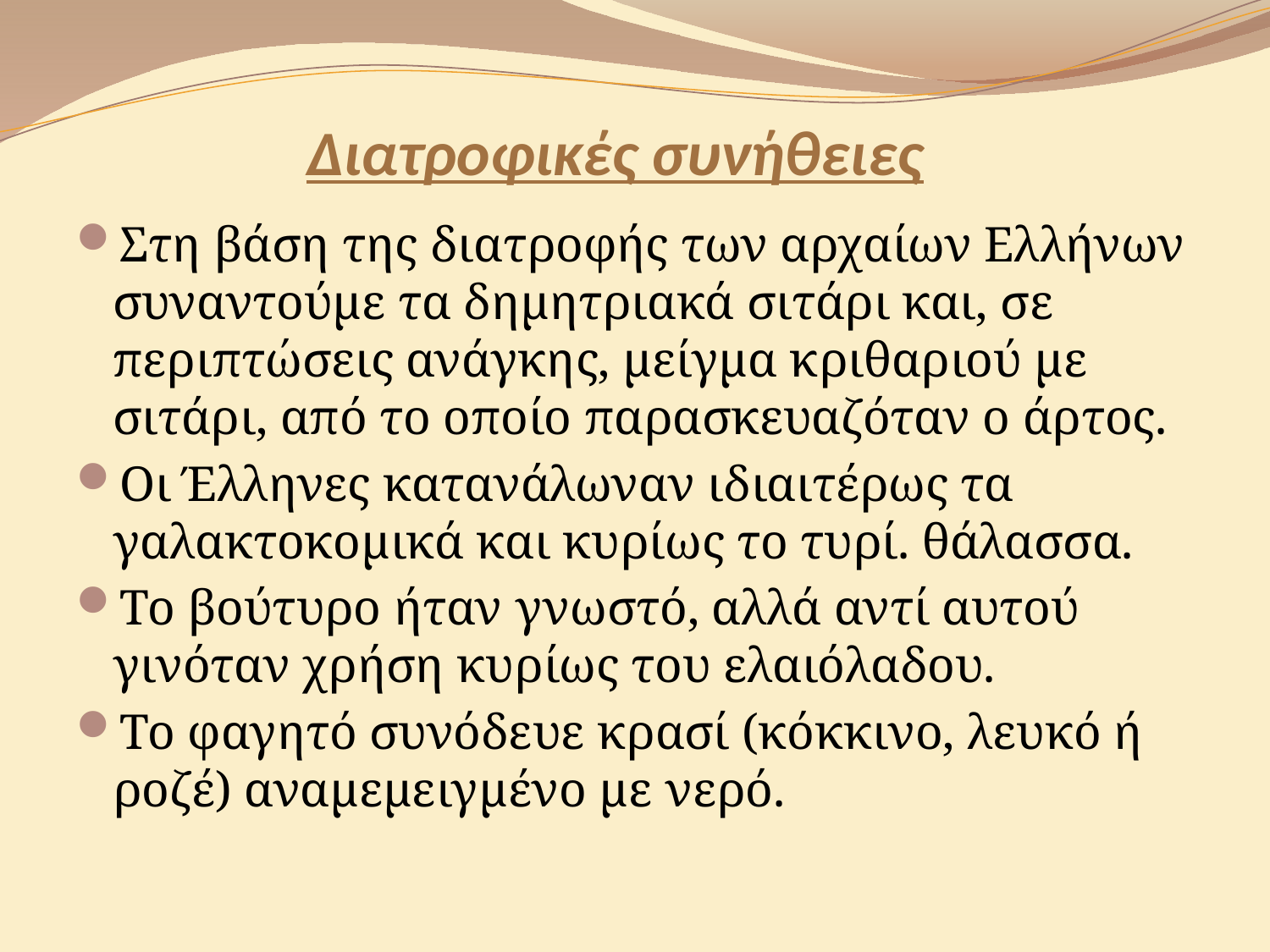

# Διατροφικές συνήθειες
Στη βάση της διατροφής των αρχαίων Ελλήνων συναντούμε τα δημητριακά σιτάρι και, σε περιπτώσεις ανάγκης, μείγμα κριθαριού με σιτάρι, από το οποίο παρασκευαζόταν ο άρτος.
Οι Έλληνες κατανάλωναν ιδιαιτέρως τα γαλακτοκομικά και κυρίως το τυρί. θάλασσα.
Το βούτυρο ήταν γνωστό, αλλά αντί αυτού γινόταν χρήση κυρίως του ελαιόλαδου.
Το φαγητό συνόδευε κρασί (κόκκινο, λευκό ή ροζέ) αναμεμειγμένο με νερό.